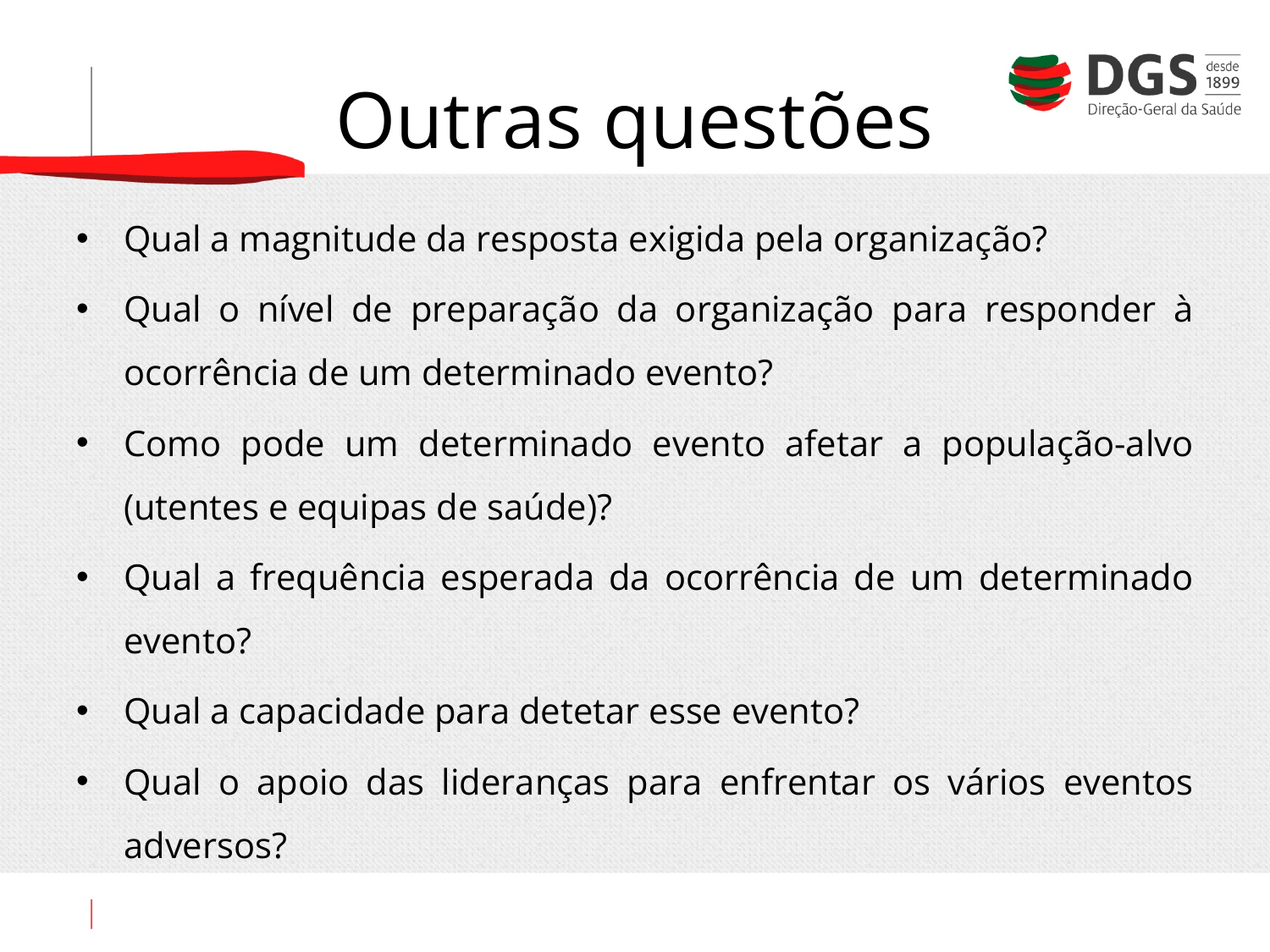

# Outras questões
Qual a magnitude da resposta exigida pela organização?
Qual o nível de preparação da organização para responder à ocorrência de um determinado evento?
Como pode um determinado evento afetar a população-alvo (utentes e equipas de saúde)?
Qual a frequência esperada da ocorrência de um determinado evento?
Qual a capacidade para detetar esse evento?
Qual o apoio das lideranças para enfrentar os vários eventos adversos?